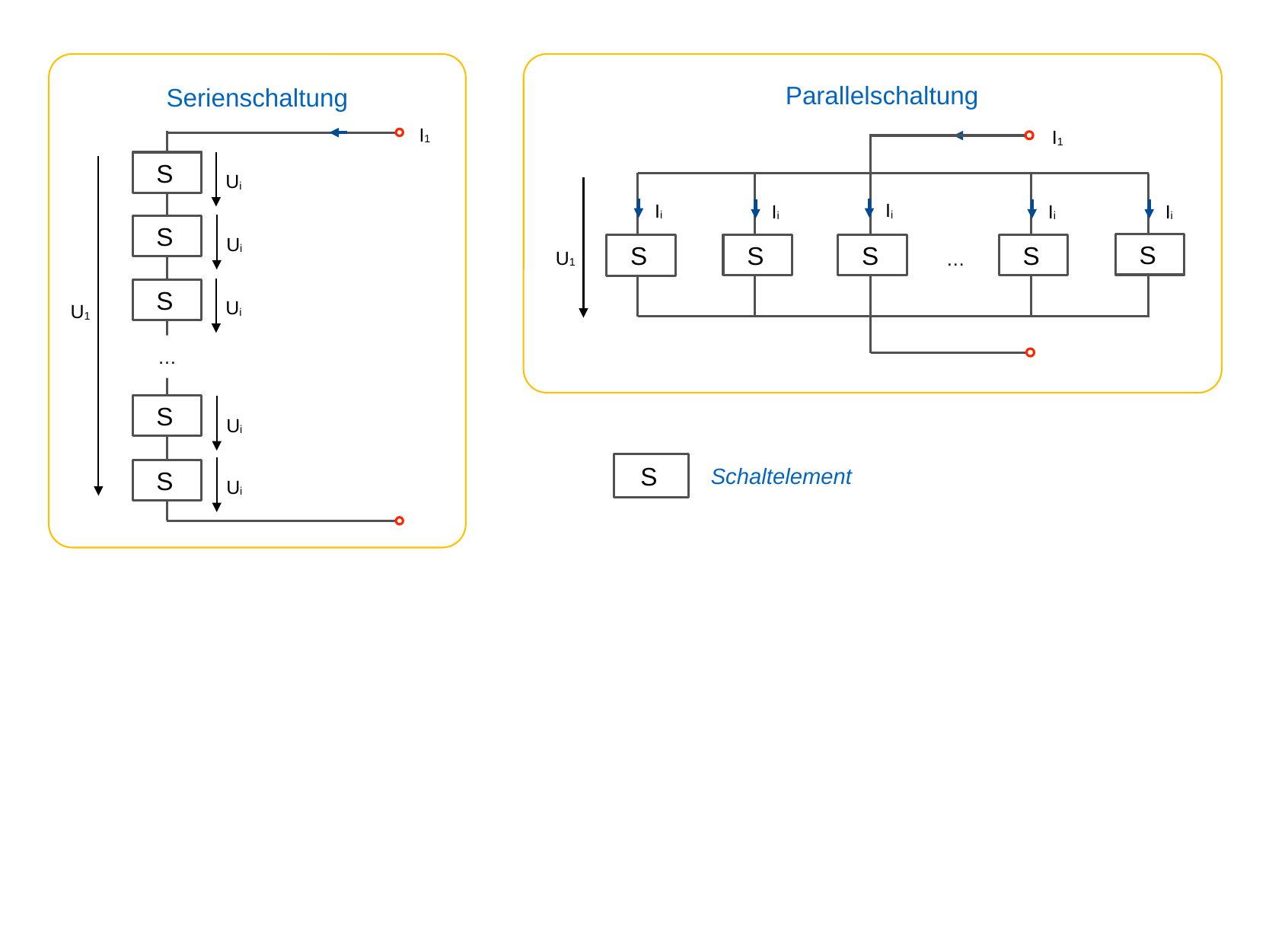

Parallelschaltung
I1

Ii

Ii

Ii

Ii

Ii

S
S
S
S
S
…
U1

Serienschaltung
I1

Ui
S

Ui
S

Ui
S
U1
…
S

Ui

Ui
S

S
Schaltelement